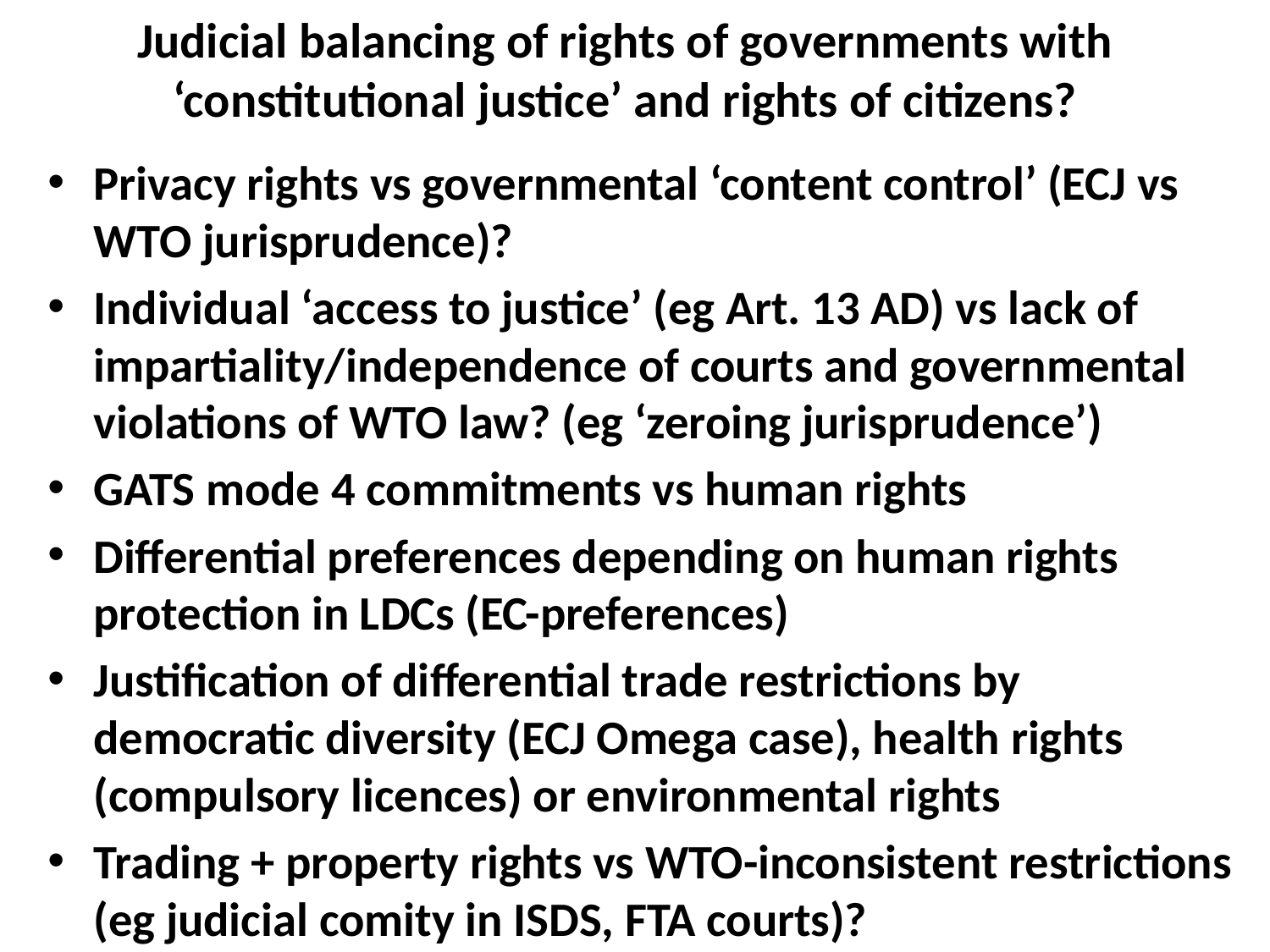

# Judicial balancing of rights of governments with ‘constitutional justice’ and rights of citizens?
Privacy rights vs governmental ‘content control’ (ECJ vs WTO jurisprudence)?
Individual ‘access to justice’ (eg Art. 13 AD) vs lack of impartiality/independence of courts and governmental violations of WTO law? (eg ‘zeroing jurisprudence’)
GATS mode 4 commitments vs human rights
Differential preferences depending on human rights protection in LDCs (EC-preferences)
Justification of differential trade restrictions by democratic diversity (ECJ Omega case), health rights (compulsory licences) or environmental rights
Trading + property rights vs WTO-inconsistent restrictions (eg judicial comity in ISDS, FTA courts)?